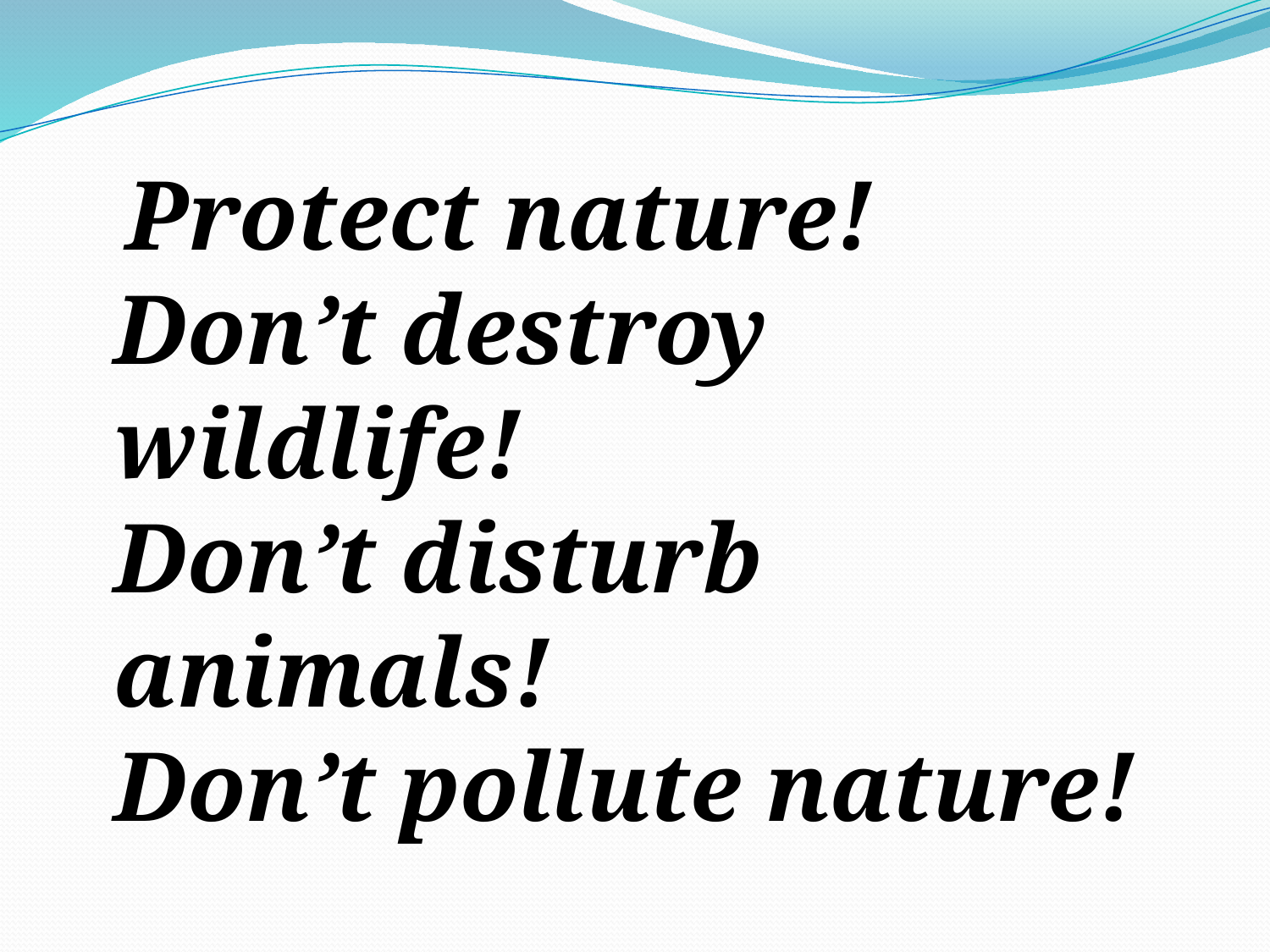

Protect nature!
Don’t destroy wildlife!
Don’t disturb animals!
Don’t pollute nature!